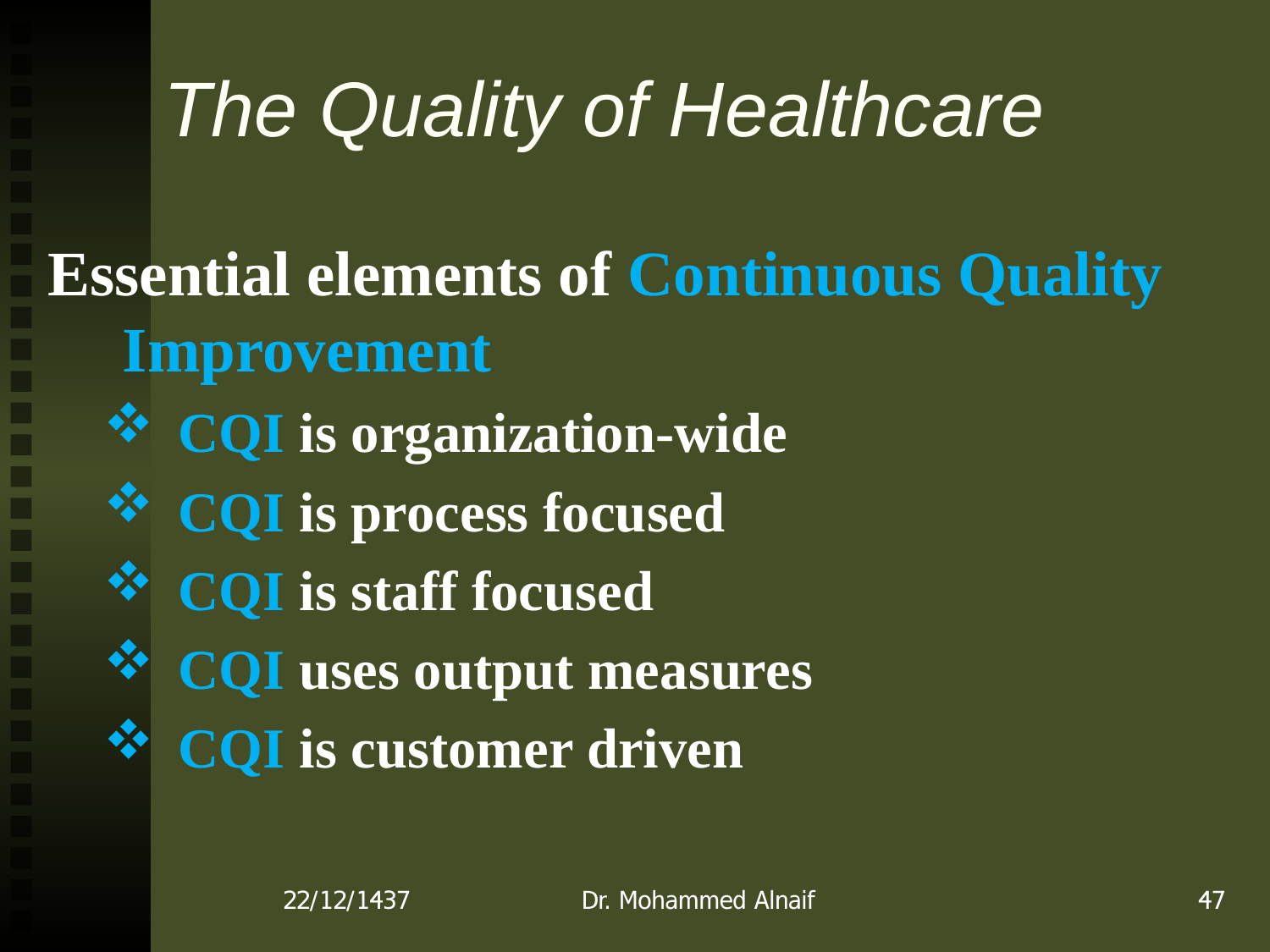

# The Quality of Healthcare
Essential elements of Continuous Quality Improvement
CQI is organization-wide
CQI is process focused
CQI is staff focused
CQI uses output measures
CQI is customer driven
22/12/1437
Dr. Mohammed Alnaif
47